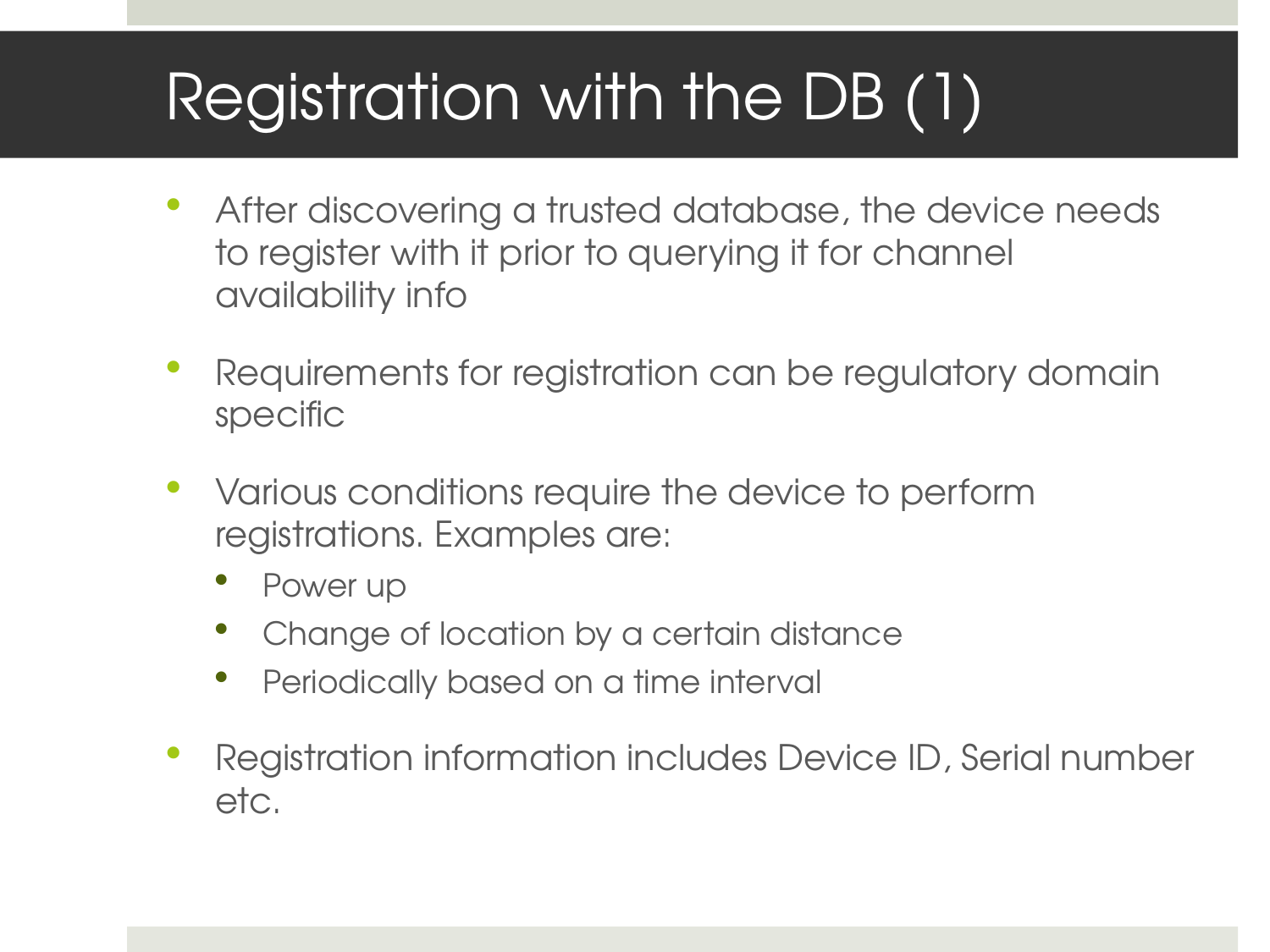

# Registration with the DB (1)
After discovering a trusted database, the device needs to register with it prior to querying it for channel availability info
Requirements for registration can be regulatory domain specific
Various conditions require the device to perform registrations. Examples are:
Power up
Change of location by a certain distance
Periodically based on a time interval
Registration information includes Device ID, Serial number etc.